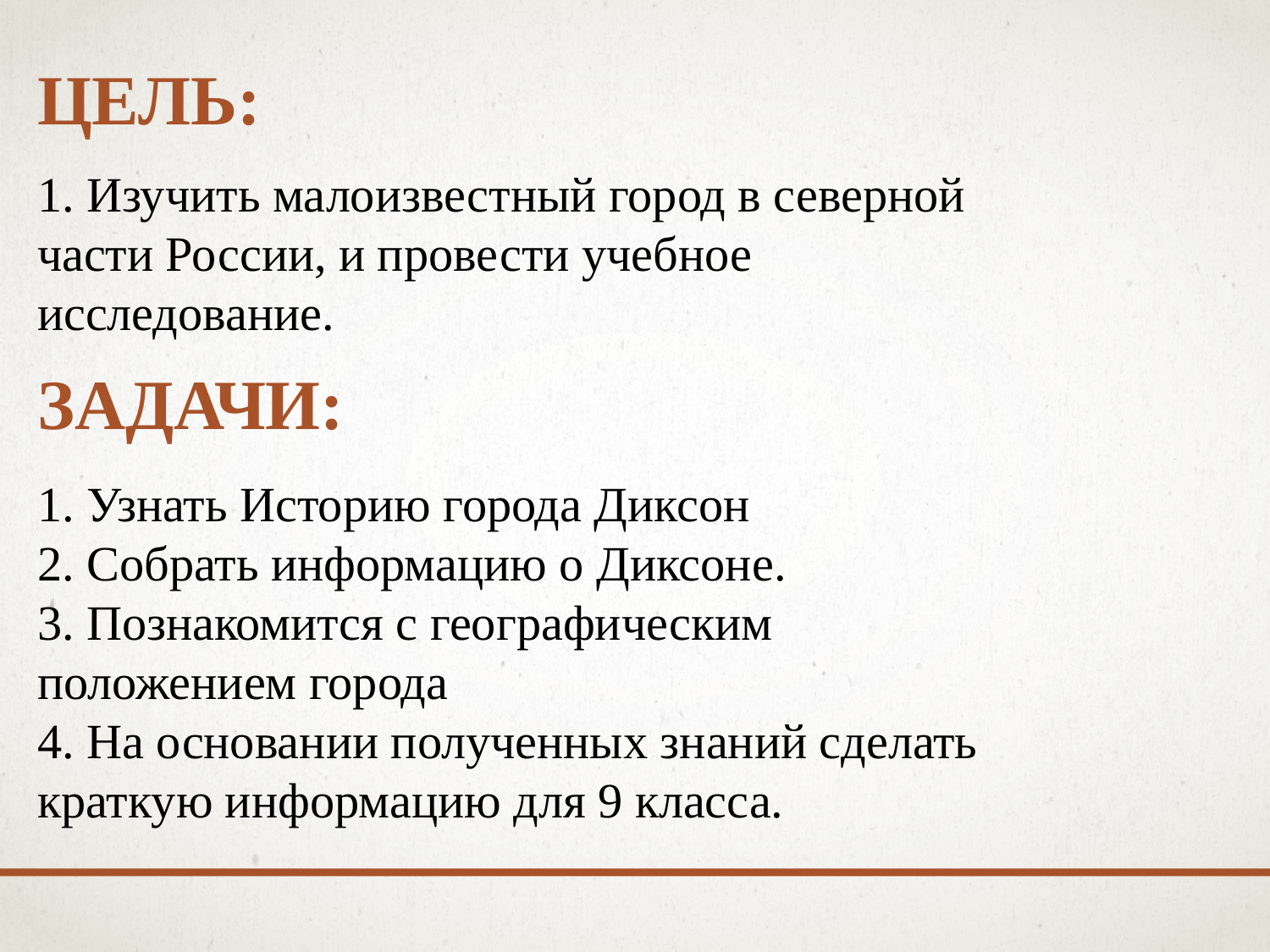

# Цель: Задачи:
1. Изучить малоизвестный город в северной части России, и провести учебное исследование.
1. Узнать Историю города Диксон
2. Собрать информацию о Диксоне.
3. Познакомится с географическим положением города
4. На основании полученных знаний сделать краткую информацию для 9 класса.